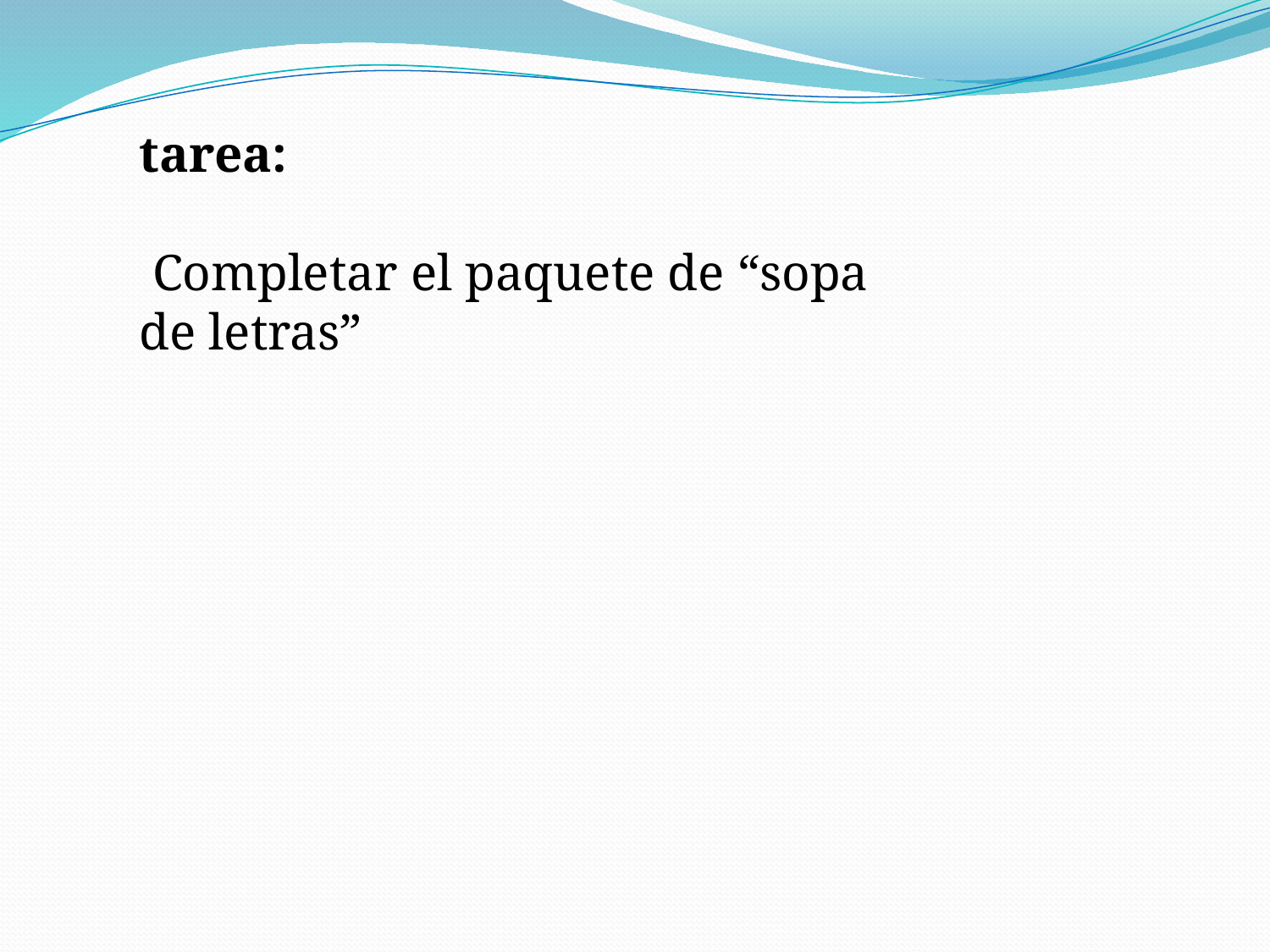

tarea:

 Completar el paquete de “sopa de letras”